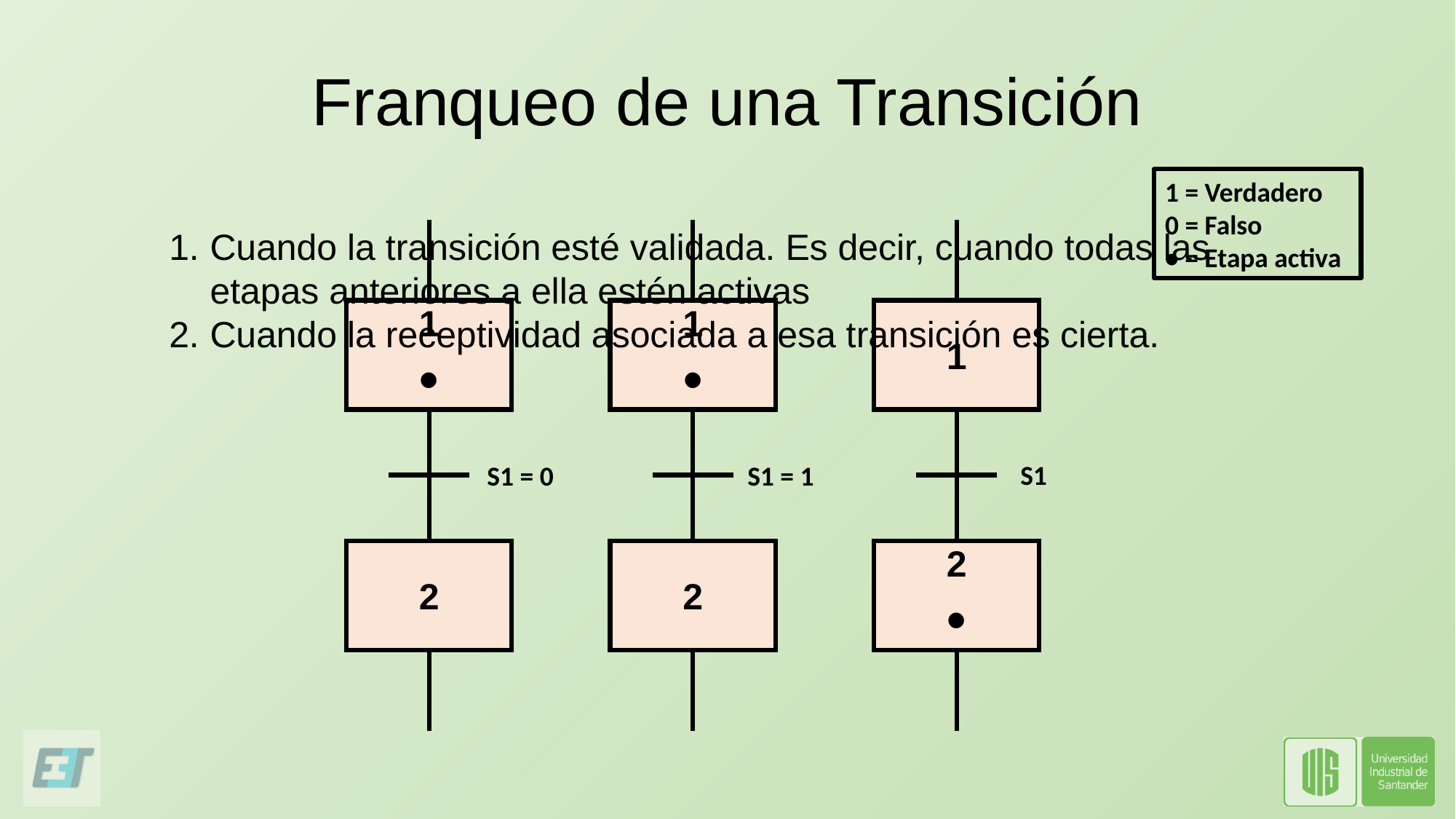

# Franqueo de una Transición
1 = Verdadero
0 = Falso
• = Etapa activa
Cuando la transición esté validada. Es decir, cuando todas las etapas anteriores a ella estén activas
Cuando la receptividad asociada a esa transición es cierta.
1
•
1
•
1
S1
S1 = 0
S1 = 1
2
•
2
2